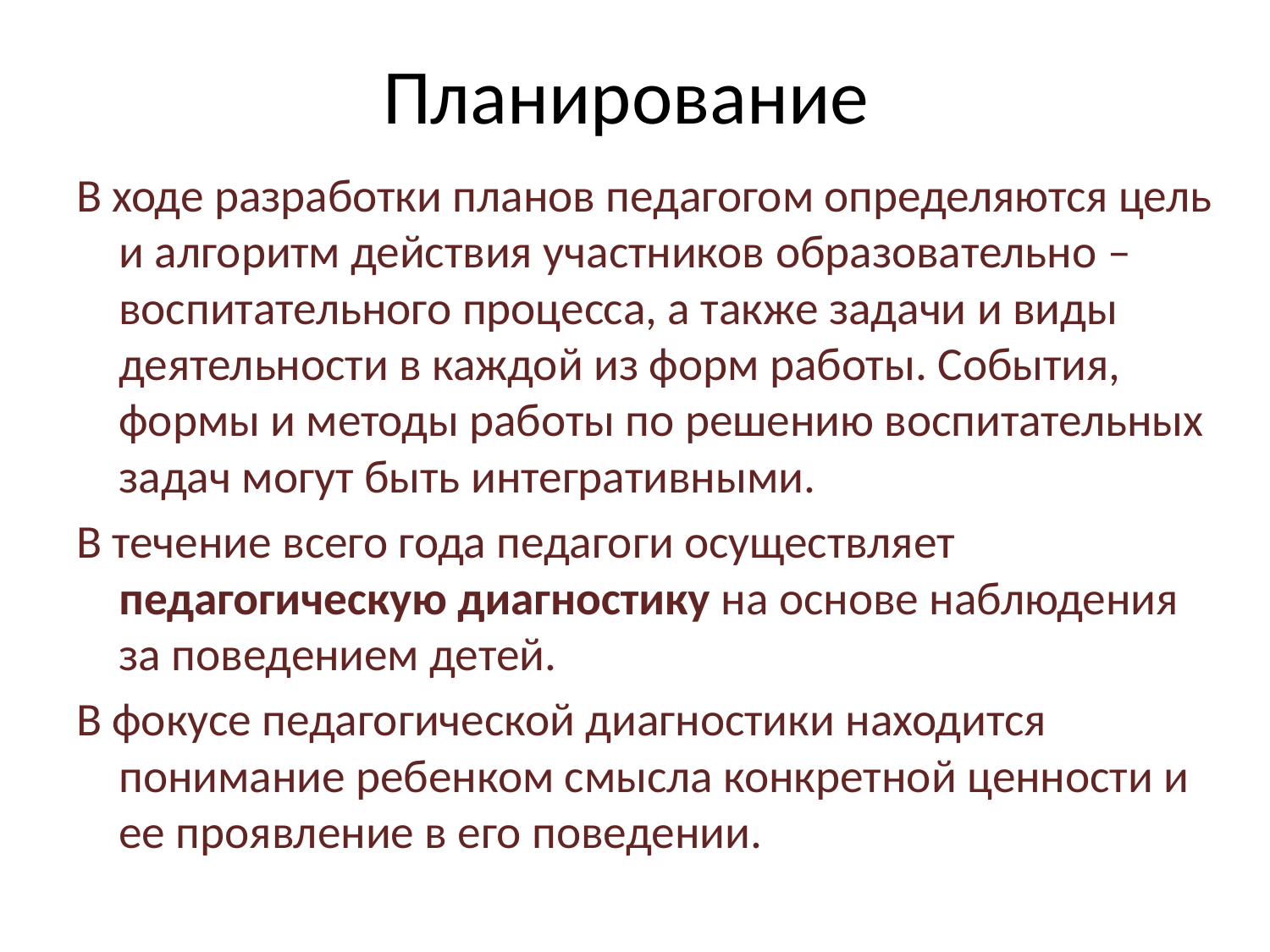

# Планирование
В ходе разработки планов педагогом определяются цель и алгоритм действия участников образовательно – воспитательного процесса, а также задачи и виды деятельности в каждой из форм работы. События, формы и методы работы по решению воспитательных задач могут быть интегративными.
В течение всего года педагоги осуществляет педагогическую диагностику на основе наблюдения за поведением детей.
В фокусе педагогической диагностики находится понимание ребенком смысла конкретной ценности и ее проявление в его поведении.